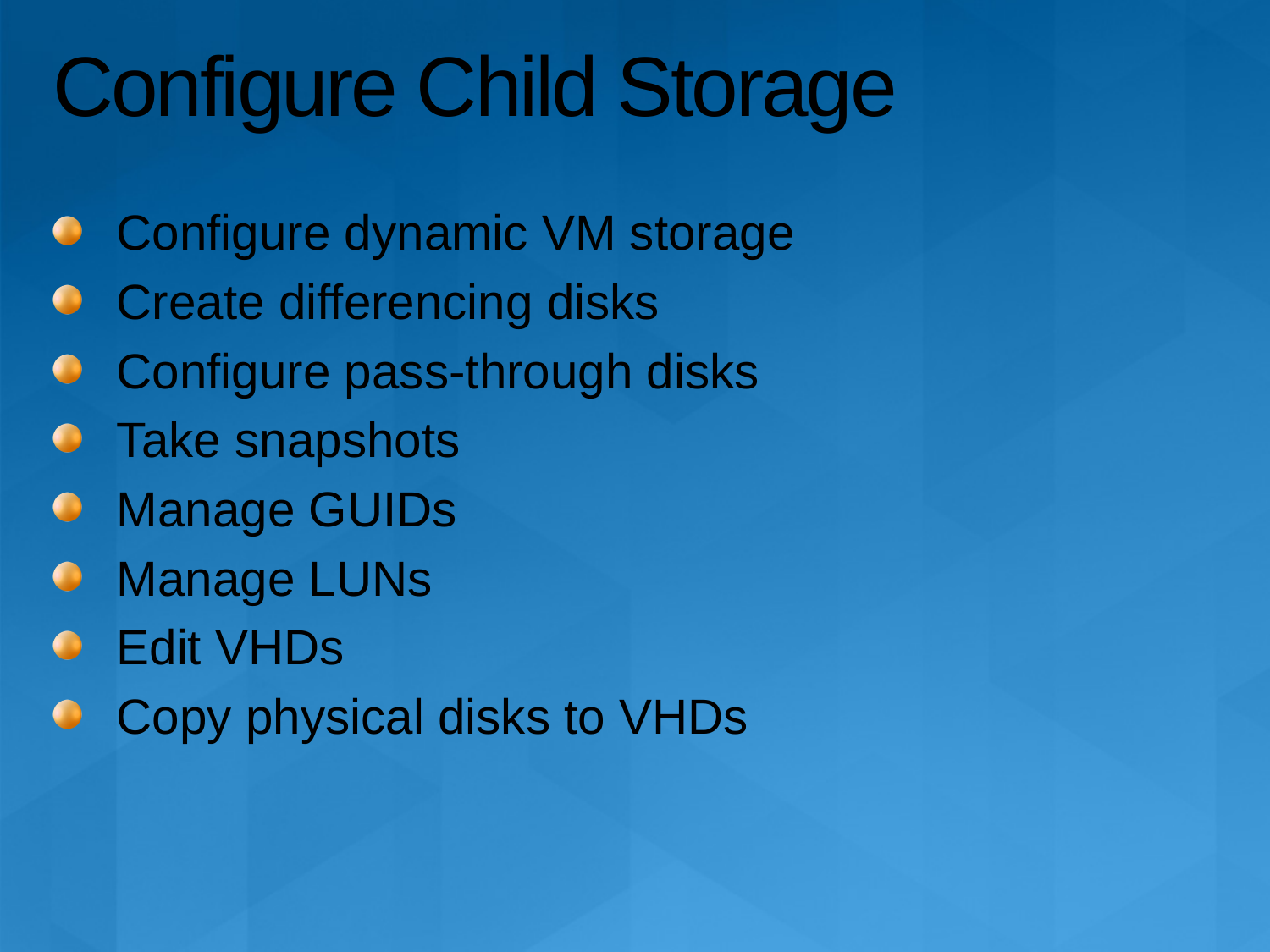

# Configure Child Storage
Configure dynamic VM storage
Create differencing disks
Configure pass-through disks
Take snapshots
Manage GUIDs
Manage LUNs
Edit VHDs
Copy physical disks to VHDs